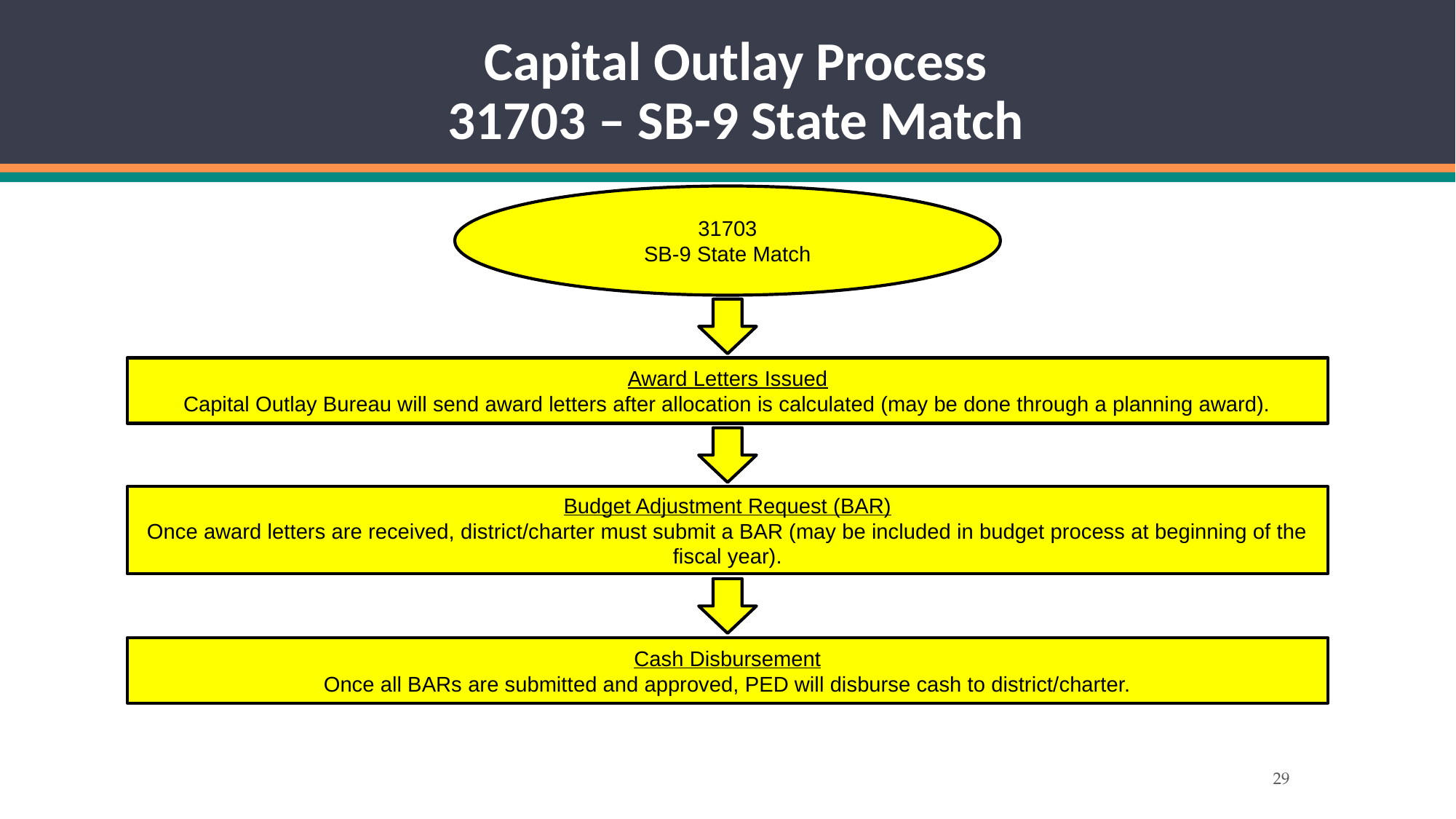

# Capital Outlay Process 31703 – SB-9 State Match
31703
SB-9 State Match

Award Letters Issued
Capital Outlay Bureau will send award letters after allocation is calculated (may be done through a planning award).

Budget Adjustment Request (BAR)
Once award letters are received, district/charter must submit a BAR (may be included in budget process at beginning of the fiscal year).

Cash Disbursement
Once all BARs are submitted and approved, PED will disburse cash to district/charter.
29